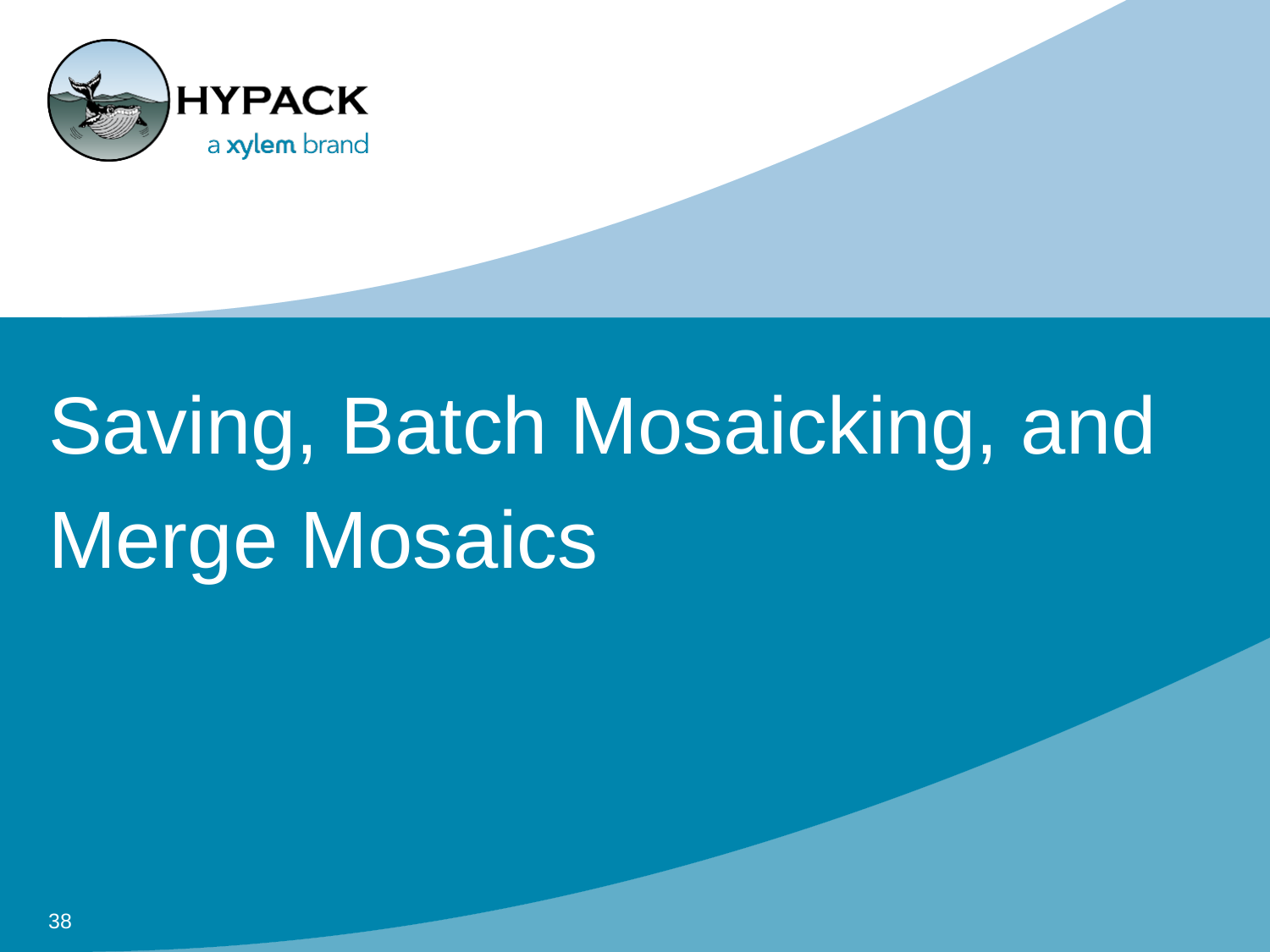

# Saving, Batch Mosaicking, and Merge Mosaics
38